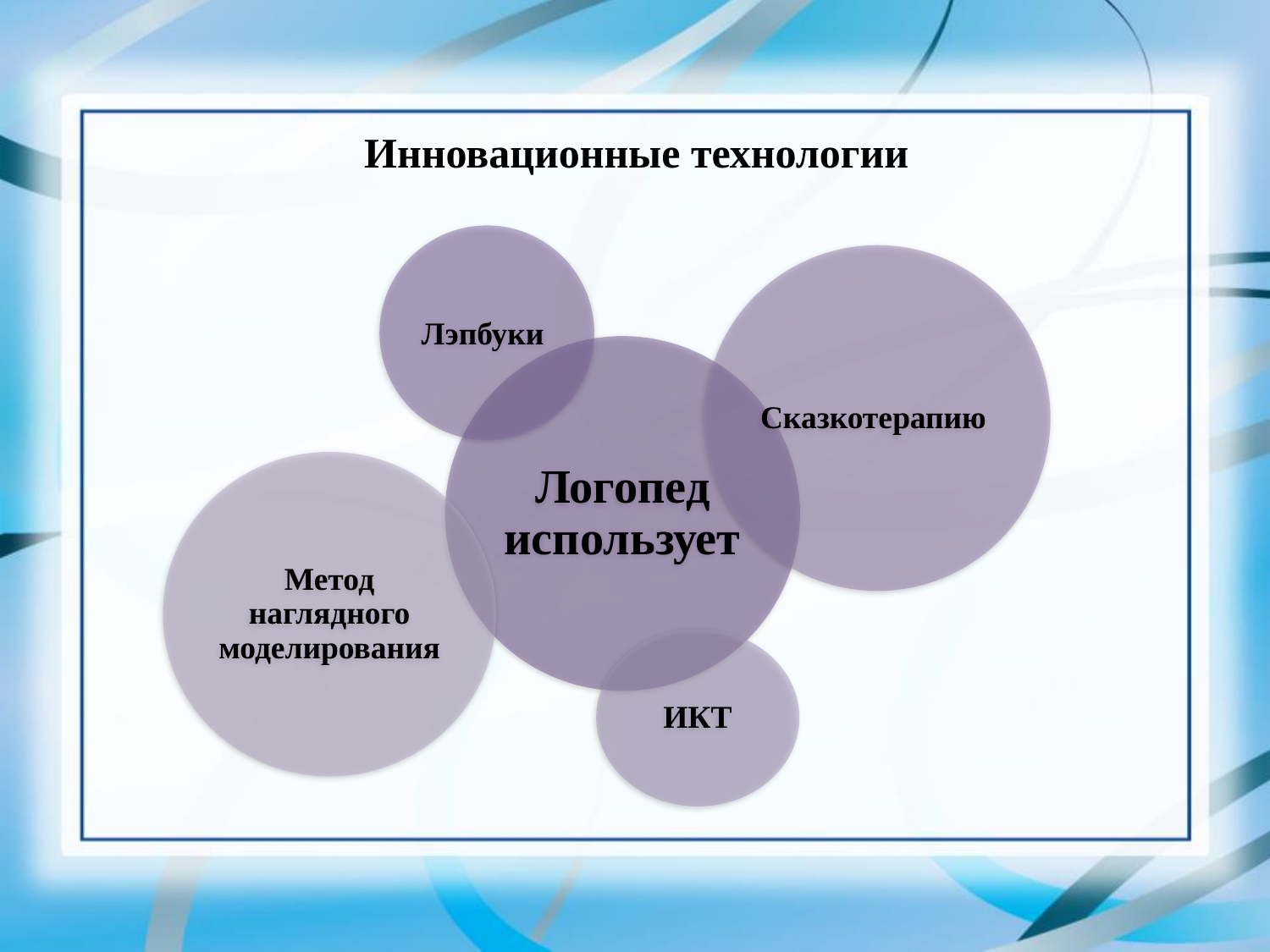

# Инновационные технологии
Логопед использует
Лэпбуки
Сказкотерапию
ИКТ
Метод наглядного моделирования